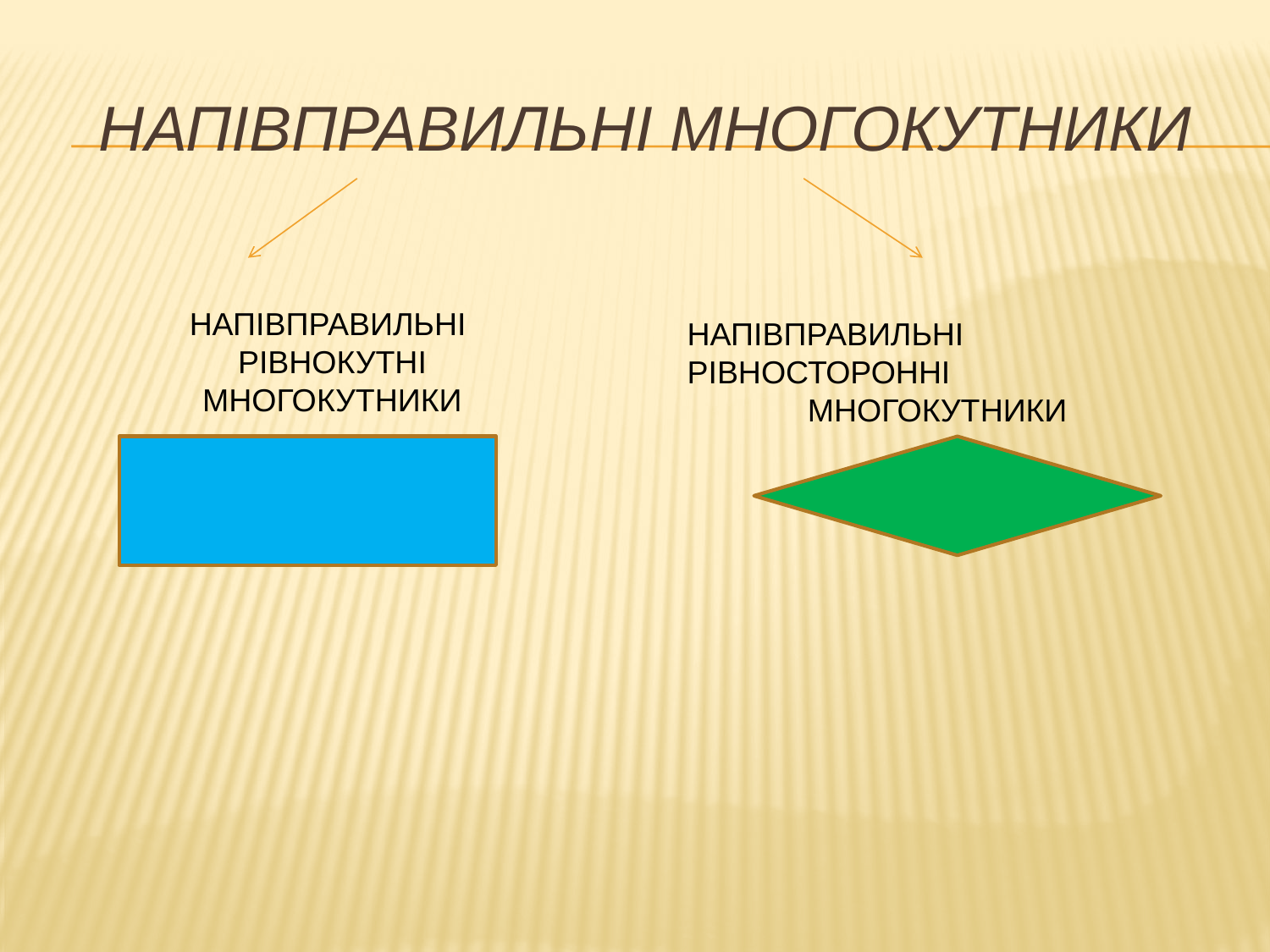

# НАПІВПРАВИЛЬНІ МНОГОКУТНИКИ
НАПІВПРАВИЛЬНІ  РІВНОКУТНІ МНОГОКУТНИКИ
НАПІВПРАВИЛЬНІ   РІВНОСТОРОННІ
МНОГОКУТНИКИ